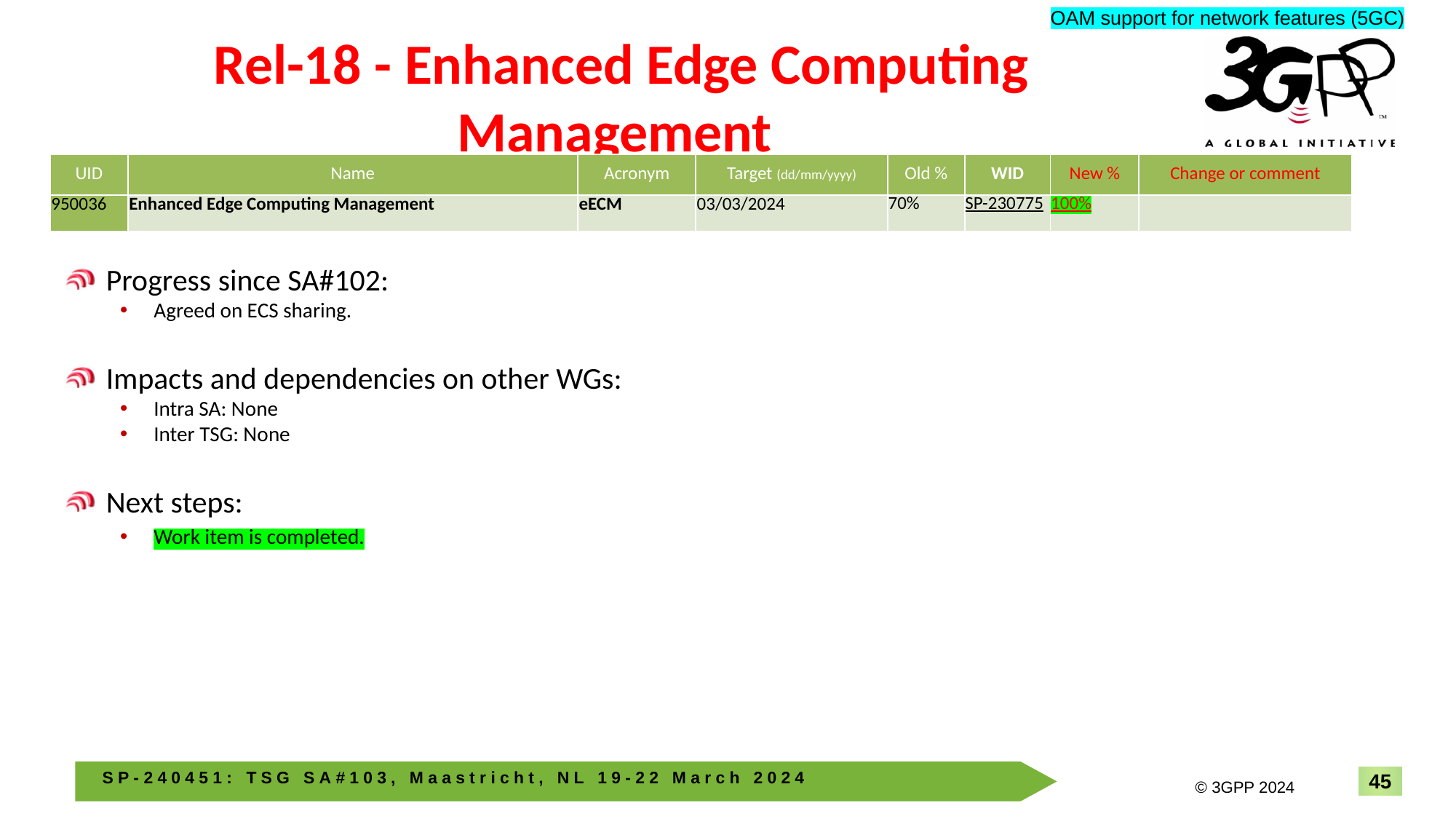

OAM support for network features (5GC)
# Rel-18 - Enhanced Edge Computing Management
| UID | Name | Acronym | Target (dd/mm/yyyy) | Old % | WID | New % | Change or comment |
| --- | --- | --- | --- | --- | --- | --- | --- |
| 950036 | Enhanced Edge Computing Management | eECM | 03/03/2024 | 70% | SP-230775 | 100% |  |
Progress since SA#102:
Agreed on ECS sharing.

Impacts and dependencies on other WGs:
Intra SA: None
Inter TSG: None

Next steps:
Work item is completed.